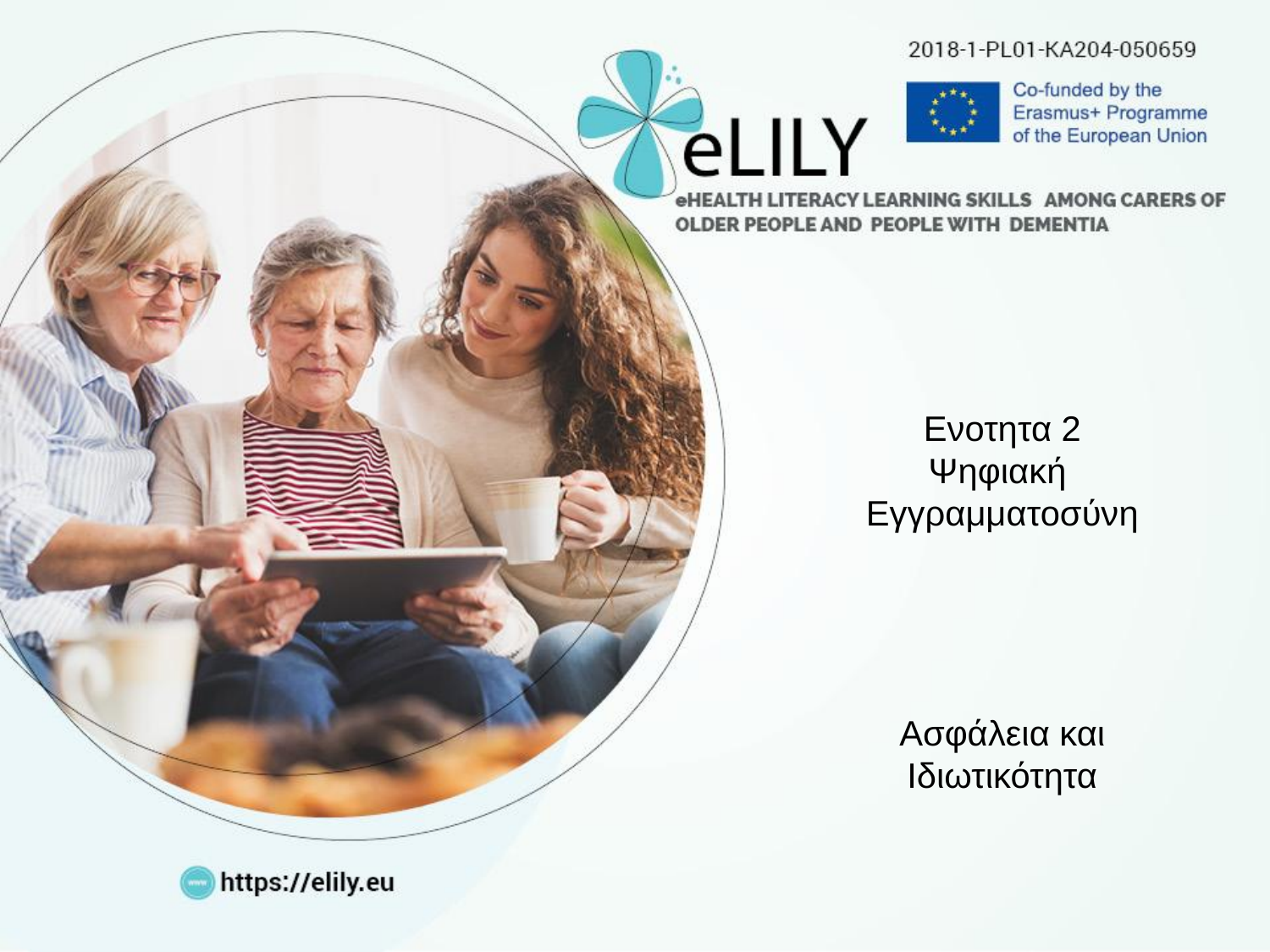

Ενοτητα 2
Ψηφιακή
Εγγραμματοσύνη

Ασφάλεια και Ιδιωτικότητα